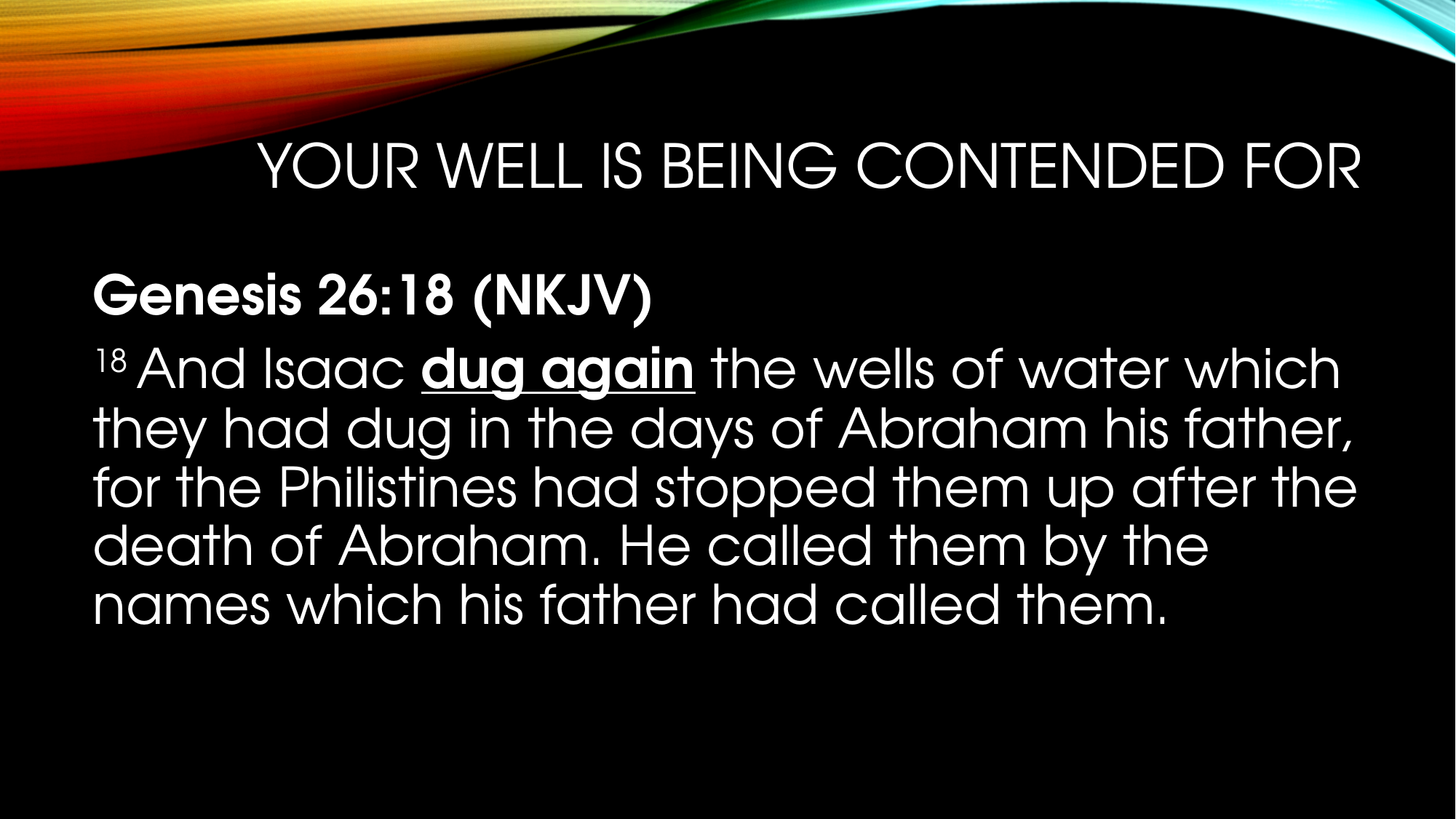

# Your well is being contended for
Genesis 26:18 (NKJV)
18 And Isaac dug again the wells of water which they had dug in the days of Abraham his father, for the Philistines had stopped them up after the death of Abraham. He called them by the names which his father had called them.